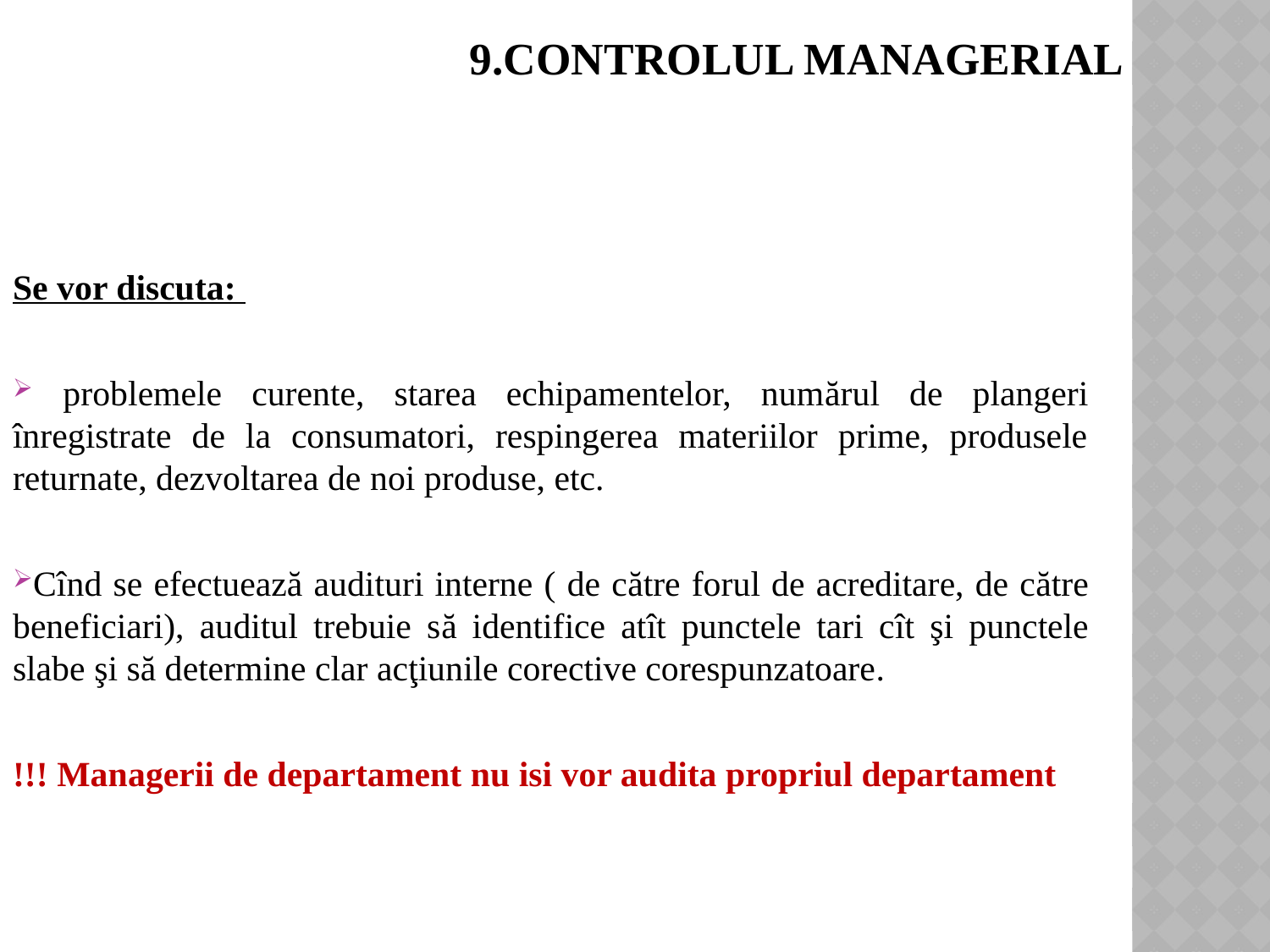

# 9.Controlul managerial
Se vor discuta:

 problemele curente, starea echipamentelor, numărul de plangeri înregistrate de la consumatori, respingerea materiilor prime, produsele returnate, dezvoltarea de noi produse, etc.

Cînd se efectuează audituri interne ( de către forul de acreditare, de către beneficiari), auditul trebuie să identifice atît punctele tari cît şi punctele slabe şi să determine clar acţiunile corective corespunzatoare.

!!! Managerii de departament nu isi vor audita propriul departament